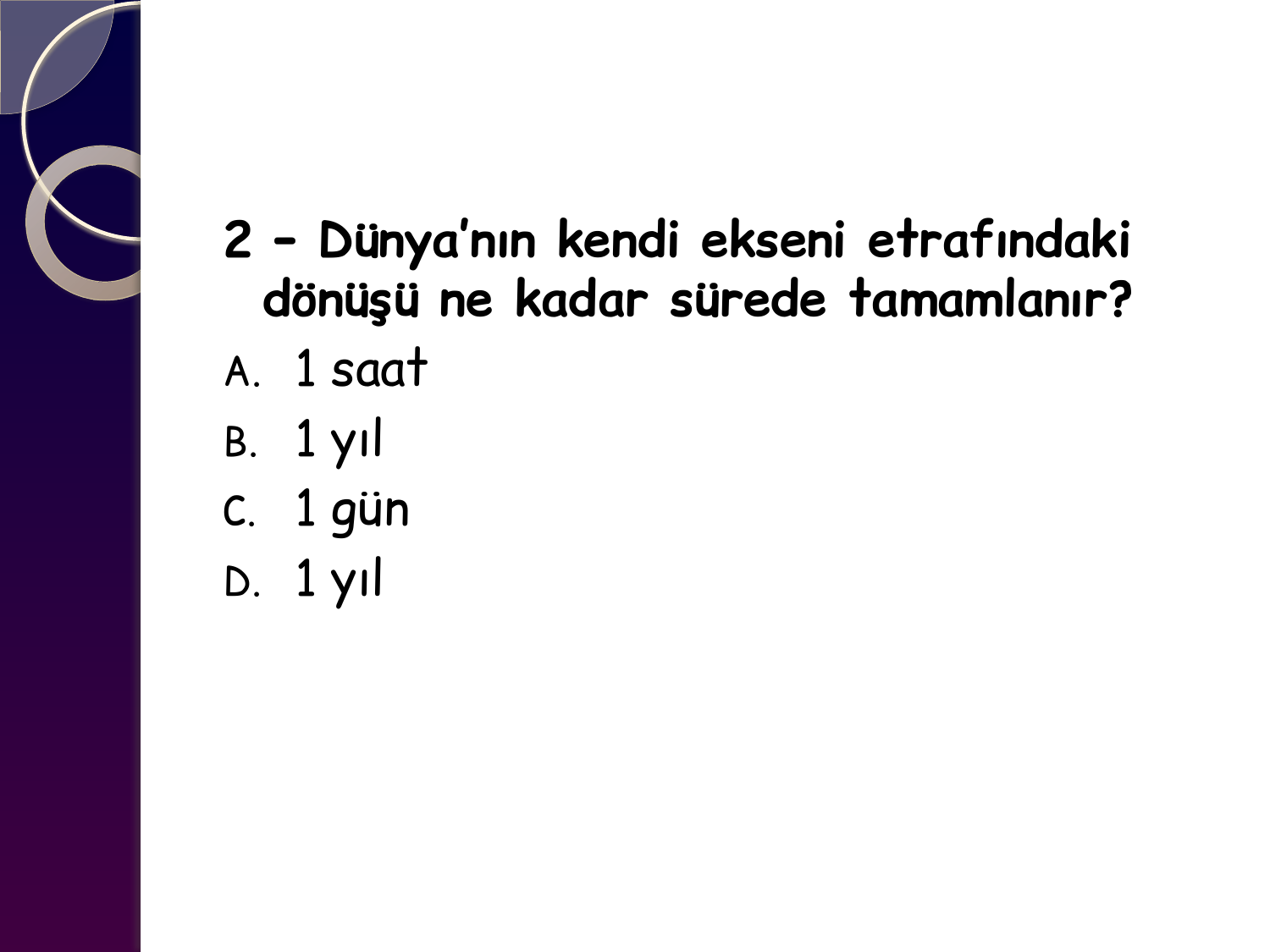

2 – Dünya’nın kendi ekseni etrafındaki dönüşü ne kadar sürede tamamlanır?
1 saat
1 yıl
1 gün
1 yıl